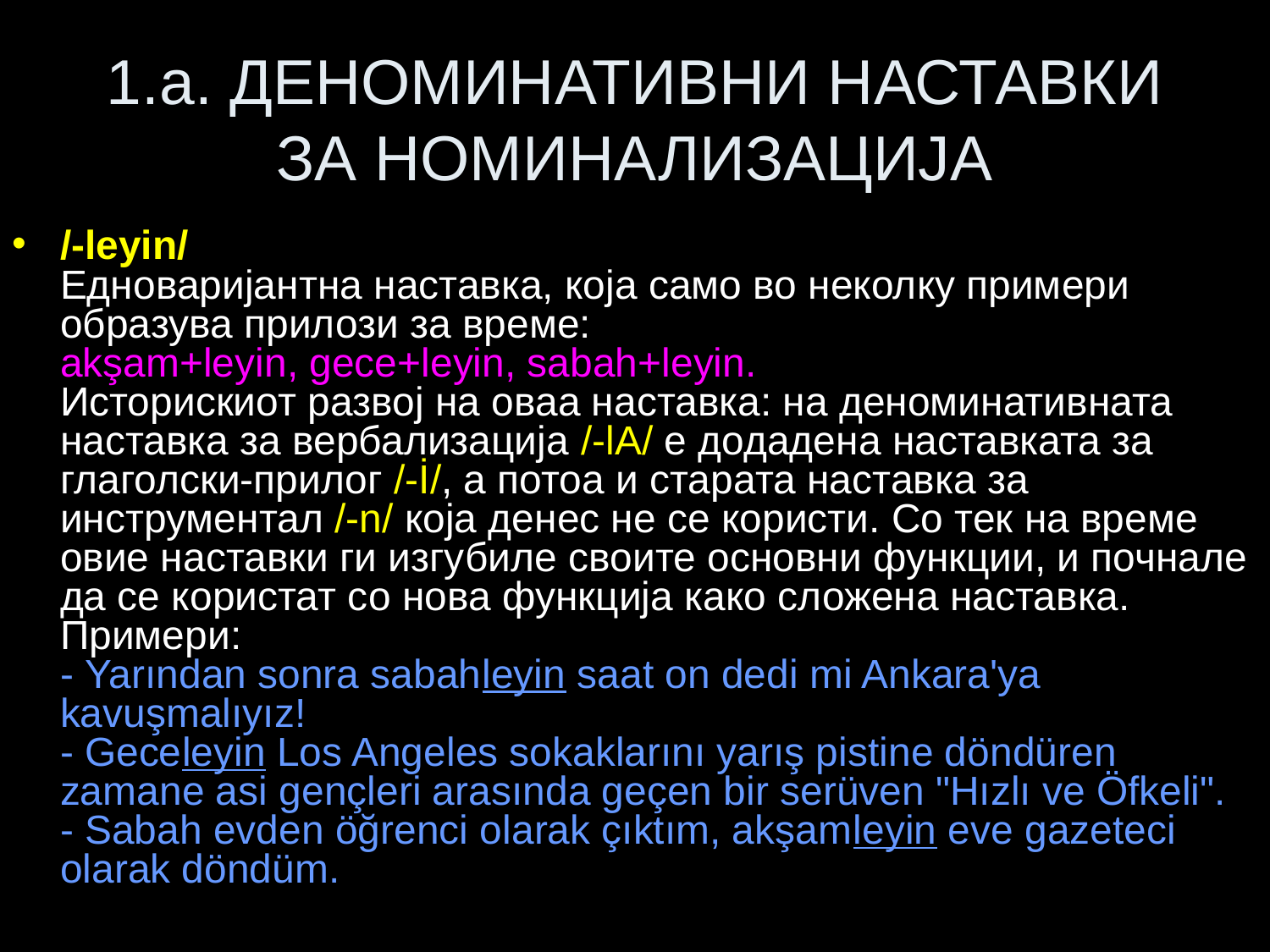

# 1.a. ДЕНОМИНАТИВНИ НАСТАВКИ ЗА НОМИНАЛИЗАЦИЈА
/-leyin/
Едноваријантна наставка, која само во неколку примери образува прилози за време:
akşam+leyin, gece+leyin, sabah+leyin.
Историскиот развој на оваа наставка: на деноминативната наставка за вербализација /-lA/ е додадена наставката за глаголски-прилог /-İ/, а потоа и старата наставка за инструментал /-n/ која денес не се користи. Со тек на време овие наставки ги изгубиле своите основни функции, и почнале да се користат со нова функција како сложена наставка.
Примери:
- Yarından sonra sabahleyin saat on dedi mi Ankara'ya kavuşmalıyız!
- Geceleyin Los Angeles sokaklarını yarış pistine döndüren zamane asi gençleri arasında geçen bir serüven "Hızlı ve Öfkeli".
- Sabah evden öğrenci olarak çıktım, akşamleyin eve gazeteci olarak döndüm.